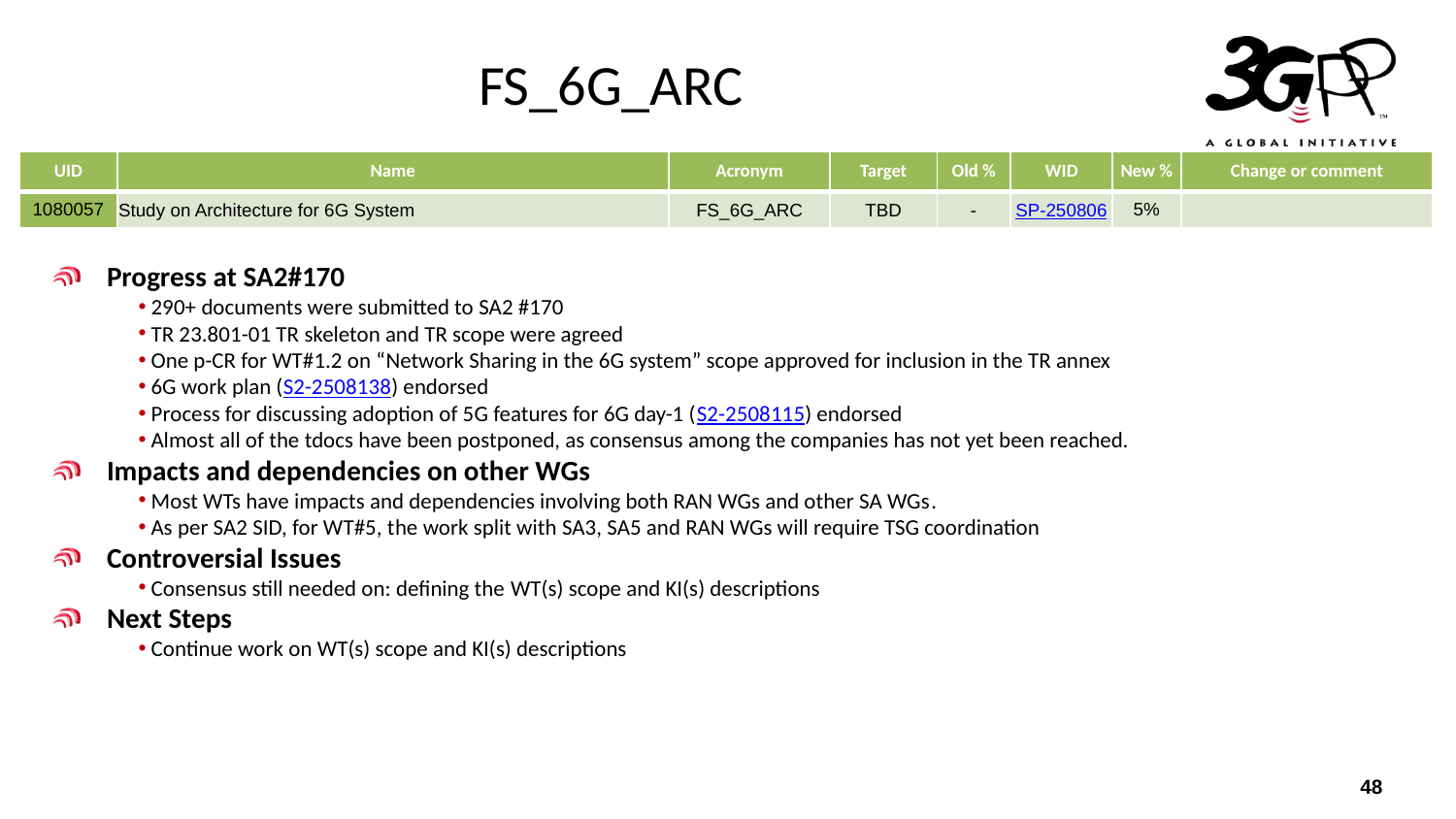

# FS_6G_ARC
| UID | Name | Acronym | Target | Old % | WID | New % | Change or comment |
| --- | --- | --- | --- | --- | --- | --- | --- |
| 1080057 | Study on Architecture for 6G System | FS\_6G\_ARC | TBD | - | SP-250806 | 5% |  |
Progress at SA2#170
 290+ documents were submitted to SA2 #170
 TR 23.801-01 TR skeleton and TR scope were agreed
 One p-CR for WT#1.2 on “Network Sharing in the 6G system” scope approved for inclusion in the TR annex
 6G work plan (S2-2508138) endorsed
 Process for discussing adoption of 5G features for 6G day-1 (S2-2508115) endorsed
 Almost all of the tdocs have been postponed, as consensus among the companies has not yet been reached.
Impacts and dependencies on other WGs
 Most WTs have impacts and dependencies involving both RAN WGs and other SA WGs.
 As per SA2 SID, for WT#5, the work split with SA3, SA5 and RAN WGs will require TSG coordination
Controversial Issues
 Consensus still needed on: defining the WT(s) scope and KI(s) descriptions
Next Steps
 Continue work on WT(s) scope and KI(s) descriptions